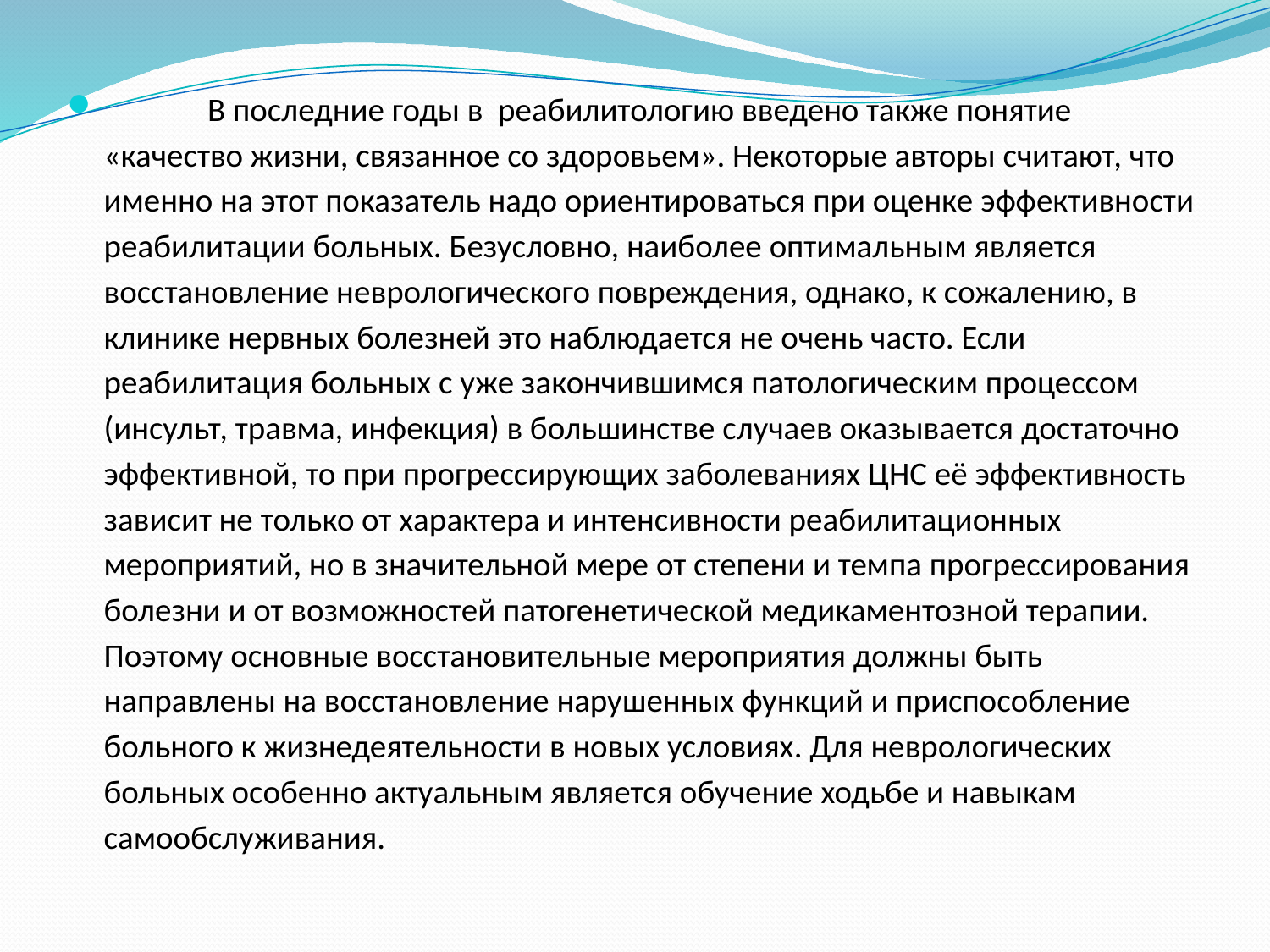

В последние годы в  реабилитологию введено также понятие «качество жизни, связанное со здоровьем». Некоторые авторы считают, что именно на этот показатель надо ориентироваться при оценке эффективности реабилитации больных. Безусловно, наиболее оптимальным является восстановление неврологического повреждения, однако, к сожалению, в клинике нервных болезней это наблюдается не очень часто. Если реабилитация больных с уже закончившимся патологическим процессом (инсульт, травма, инфекция) в большинстве случаев оказывается достаточно эффективной, то при прогрессирующих заболеваниях ЦНС её эффективность зависит не только от характера и интенсивности реабилитационных мероприятий, но в значительной мере от степени и темпа прогрессирования болезни и от возможностей патогенетической медикаментозной терапии. Поэтому основные восстановительные мероприятия должны быть направлены на восстановление нарушенных функций и приспособление больного к жизнедеятельности в новых условиях. Для неврологических больных особенно актуальным является обучение ходьбе и навыкам самообслуживания.